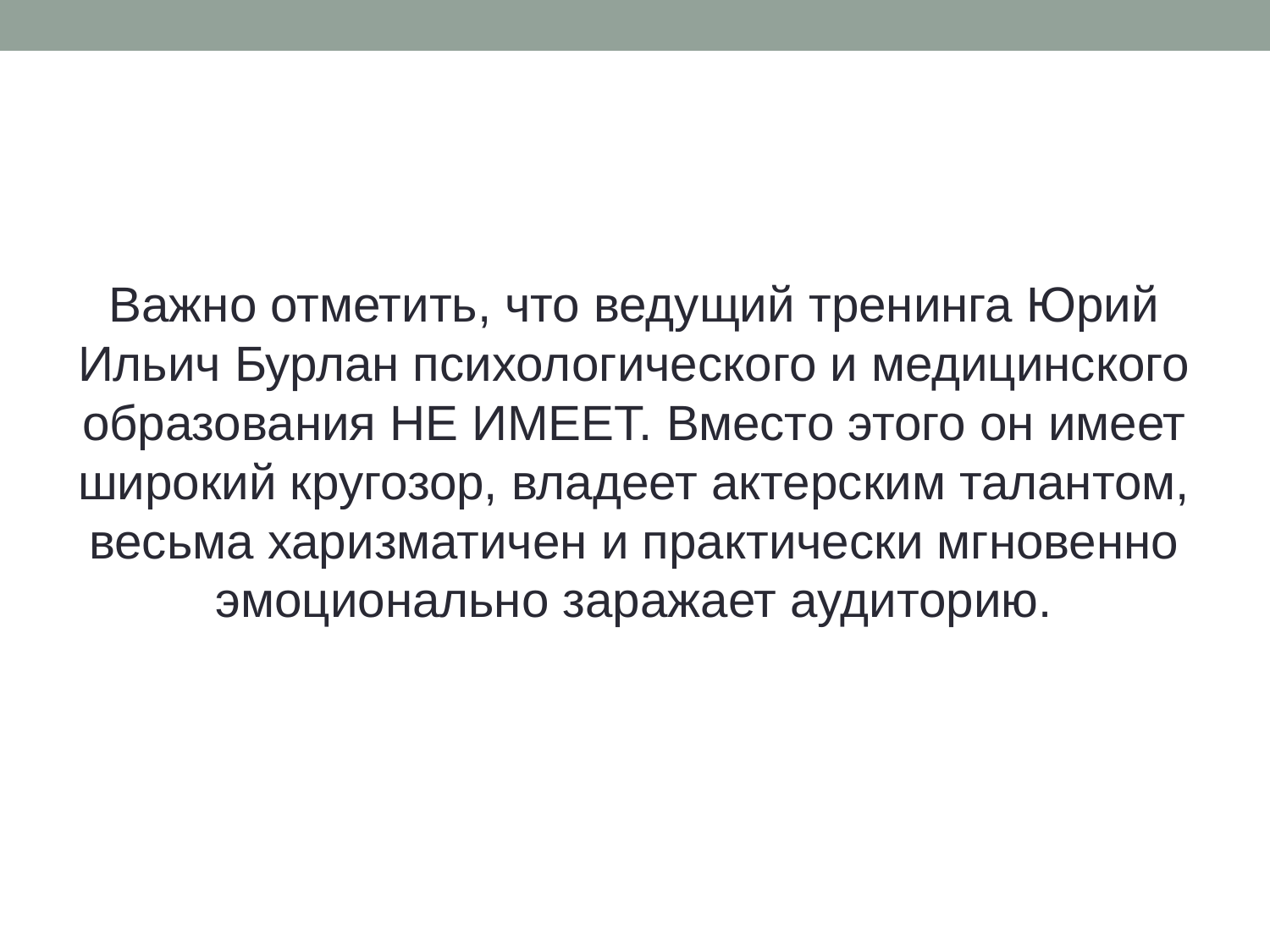

Важно отметить, что ведущий тренинга Юрий Ильич Бурлан психологического и медицинского образования НЕ ИМЕЕТ. Вместо этого он имеет широкий кругозор, владеет актерским талантом, весьма харизматичен и практически мгновенно эмоционально заражает аудиторию.